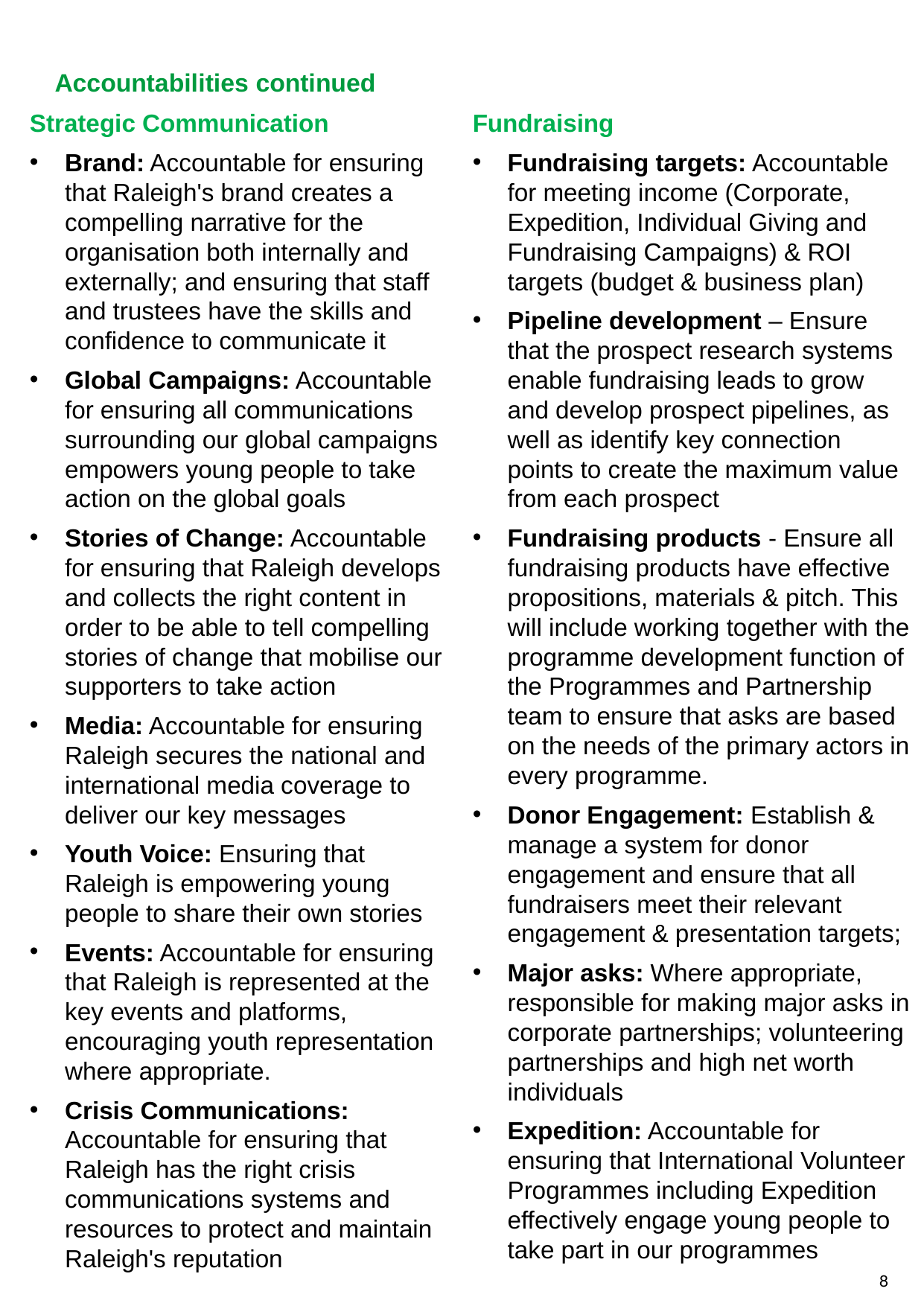

Accountabilities continued
Strategic Communication
Brand: Accountable for ensuring that Raleigh's brand creates a compelling narrative for the organisation both internally and externally; and ensuring that staff and trustees have the skills and confidence to communicate it
Global Campaigns: Accountable for ensuring all communications surrounding our global campaigns empowers young people to take action on the global goals
Stories of Change: Accountable for ensuring that Raleigh develops and collects the right content in order to be able to tell compelling stories of change that mobilise our supporters to take action
Media: Accountable for ensuring Raleigh secures the national and international media coverage to deliver our key messages
Youth Voice: Ensuring that Raleigh is empowering young people to share their own stories
Events: Accountable for ensuring that Raleigh is represented at the key events and platforms, encouraging youth representation where appropriate.
Crisis Communications: Accountable for ensuring that Raleigh has the right crisis communications systems and resources to protect and maintain Raleigh's reputation

Fundraising
Fundraising targets: Accountable for meeting income (Corporate, Expedition, Individual Giving and Fundraising Campaigns) & ROI targets (budget & business plan)
Pipeline development – Ensure that the prospect research systems enable fundraising leads to grow and develop prospect pipelines, as well as identify key connection points to create the maximum value from each prospect
Fundraising products - Ensure all fundraising products have effective propositions, materials & pitch. This will include working together with the programme development function of the Programmes and Partnership team to ensure that asks are based on the needs of the primary actors in every programme.
Donor Engagement: Establish & manage a system for donor engagement and ensure that all fundraisers meet their relevant engagement & presentation targets;
Major asks: Where appropriate, responsible for making major asks in corporate partnerships; volunteering partnerships and high net worth individuals
Expedition: Accountable for ensuring that International Volunteer Programmes including Expedition effectively engage young people to take part in our programmes
8